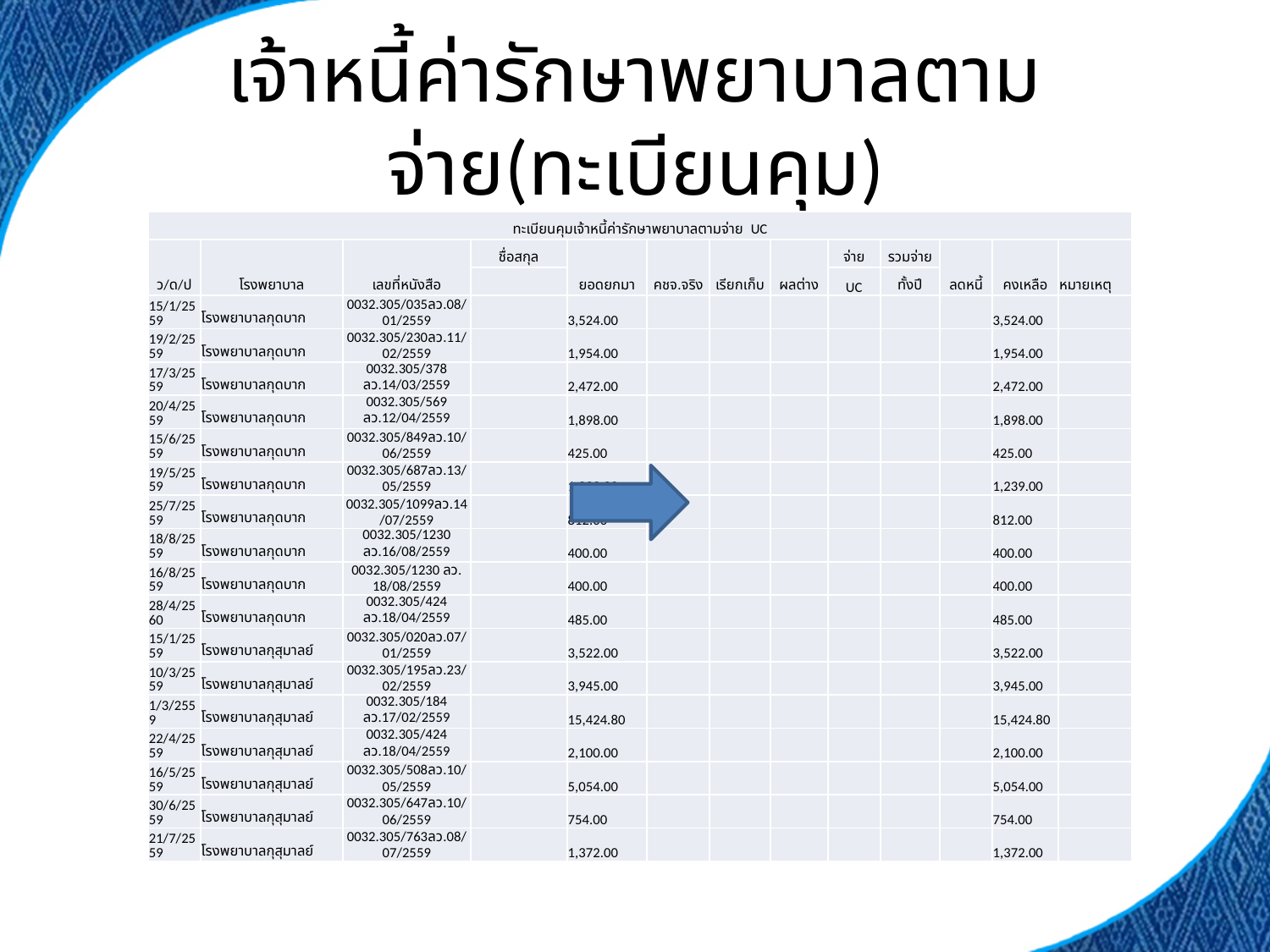

# เจ้าหนี้ค่ารักษาพยาบาลตามจ่าย(ทะเบียนคุม)
| ทะเบียนคุมเจ้าหนี้ค่ารักษาพยาบาลตามจ่าย UC |  |  |  |  |  |  |  |  |  |  |  |  |
| --- | --- | --- | --- | --- | --- | --- | --- | --- | --- | --- | --- | --- |
| ว/ด/ป | โรงพยาบาล | เลขที่หนังสือ | ชื่อสกุล | ยอดยกมา | คชจ.จริง | เรียกเก็บ | ผลต่าง | จ่าย | รวมจ่าย | ลดหนี้ | คงเหลือ | หมายเหตุ |
|  |  |  |  |  |  |  |  | UC | ทั้งปี |  |  |  |
| 15/1/2559 | โรงพยาบาลกุดบาก | 0032.305/035ลว.08/01/2559 |  | 3,524.00 |  |  |  |  |  |  | 3,524.00 |  |
| 19/2/2559 | โรงพยาบาลกุดบาก | 0032.305/230ลว.11/02/2559 |  | 1,954.00 |  |  |  |  |  |  | 1,954.00 |  |
| 17/3/2559 | โรงพยาบาลกุดบาก | 0032.305/378 ลว.14/03/2559 |  | 2,472.00 |  |  |  |  |  |  | 2,472.00 |  |
| 20/4/2559 | โรงพยาบาลกุดบาก | 0032.305/569 ลว.12/04/2559 |  | 1,898.00 |  |  |  |  |  |  | 1,898.00 |  |
| 15/6/2559 | โรงพยาบาลกุดบาก | 0032.305/849ลว.10/06/2559 |  | 425.00 |  |  |  |  |  |  | 425.00 |  |
| 19/5/2559 | โรงพยาบาลกุดบาก | 0032.305/687ลว.13/05/2559 |  | 1,239.00 |  |  |  |  |  |  | 1,239.00 |  |
| 25/7/2559 | โรงพยาบาลกุดบาก | 0032.305/1099ลว.14/07/2559 |  | 812.00 |  |  |  |  |  |  | 812.00 |  |
| 18/8/2559 | โรงพยาบาลกุดบาก | 0032.305/1230 ลว.16/08/2559 |  | 400.00 |  |  |  |  |  |  | 400.00 |  |
| 16/8/2559 | โรงพยาบาลกุดบาก | 0032.305/1230 ลว. 18/08/2559 |  | 400.00 |  |  |  |  |  |  | 400.00 |  |
| 28/4/2560 | โรงพยาบาลกุดบาก | 0032.305/424 ลว.18/04/2559 |  | 485.00 |  |  |  |  |  |  | 485.00 |  |
| 15/1/2559 | โรงพยาบาลกุสุมาลย์ | 0032.305/020ลว.07/01/2559 |  | 3,522.00 |  |  |  |  |  |  | 3,522.00 |  |
| 10/3/2559 | โรงพยาบาลกุสุมาลย์ | 0032.305/195ลว.23/02/2559 |  | 3,945.00 |  |  |  |  |  |  | 3,945.00 |  |
| 1/3/2559 | โรงพยาบาลกุสุมาลย์ | 0032.305/184 ลว.17/02/2559 |  | 15,424.80 |  |  |  |  |  |  | 15,424.80 |  |
| 22/4/2559 | โรงพยาบาลกุสุมาลย์ | 0032.305/424 ลว.18/04/2559 |  | 2,100.00 |  |  |  |  |  |  | 2,100.00 |  |
| 16/5/2559 | โรงพยาบาลกุสุมาลย์ | 0032.305/508ลว.10/05/2559 |  | 5,054.00 |  |  |  |  |  |  | 5,054.00 |  |
| 30/6/2559 | โรงพยาบาลกุสุมาลย์ | 0032.305/647ลว.10/06/2559 |  | 754.00 |  |  |  |  |  |  | 754.00 |  |
| 21/7/2559 | โรงพยาบาลกุสุมาลย์ | 0032.305/763ลว.08/07/2559 |  | 1,372.00 |  |  |  |  |  |  | 1,372.00 |  |